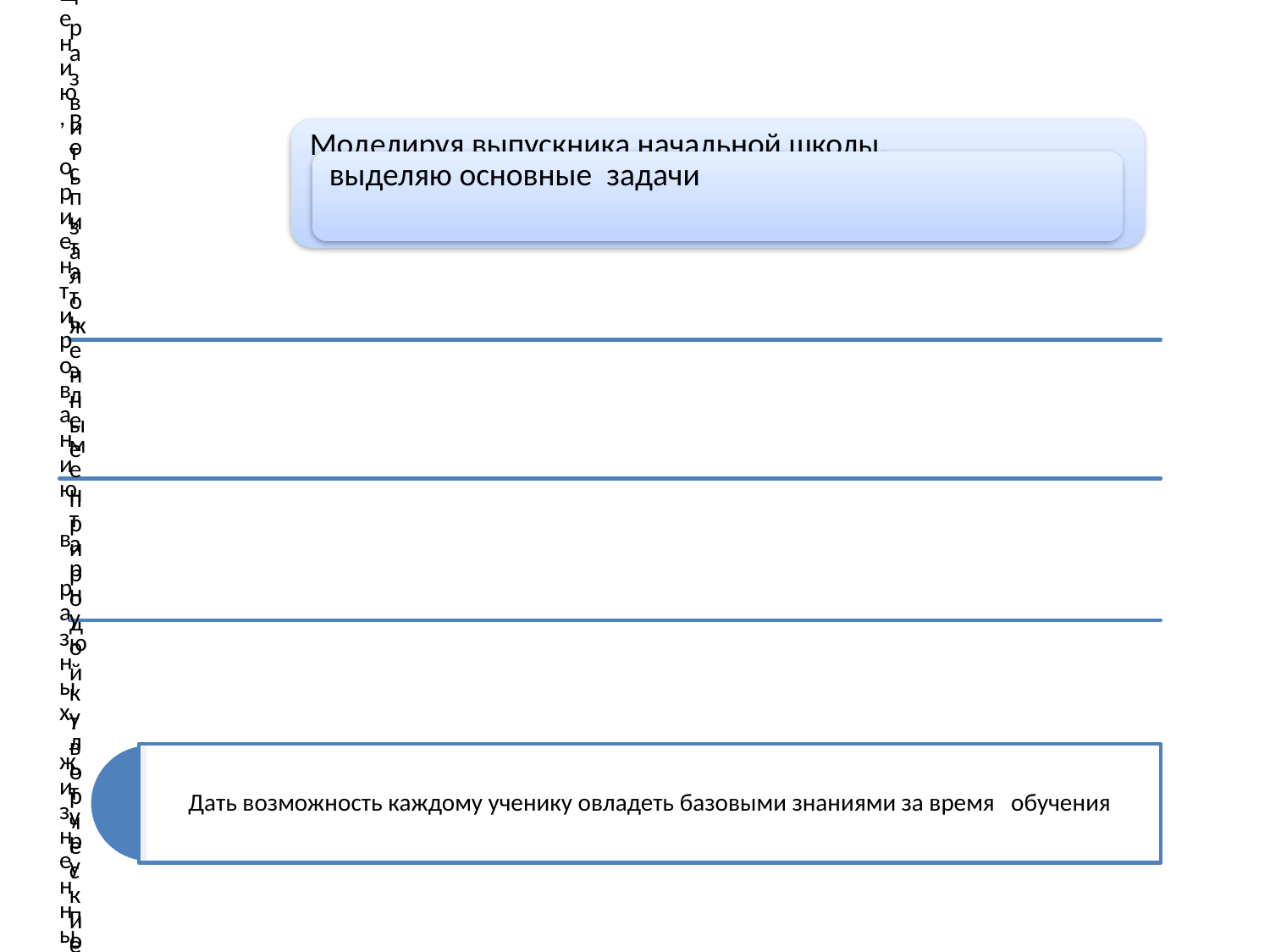

Моделируя выпускника начальной школы,
выделяю основные  задачи

Дать возможность каждому ученику овладеть базовыми знаниями за время   обучения